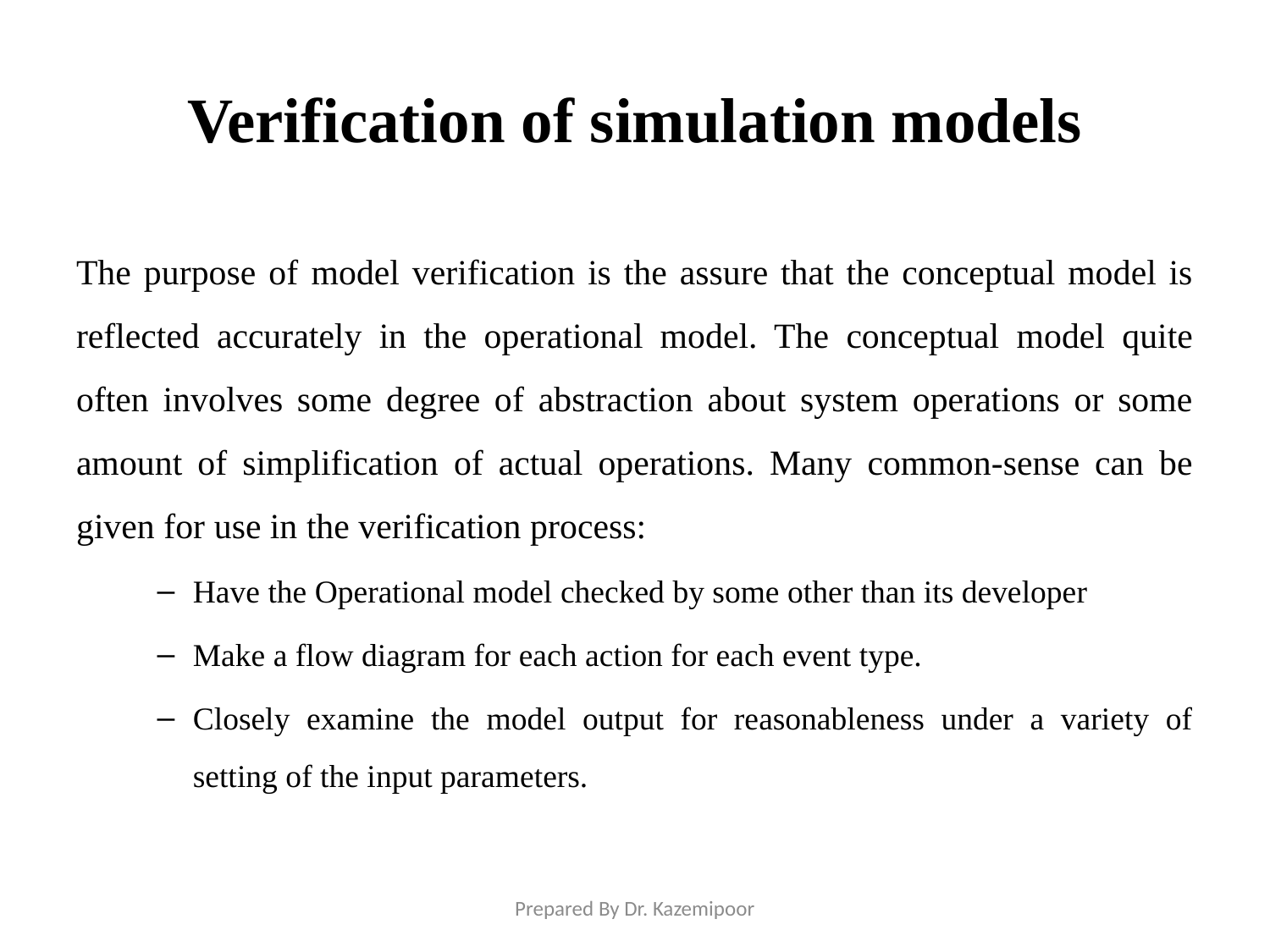

# Verification of simulation models
The purpose of model verification is the assure that the conceptual model is reflected accurately in the operational model. The conceptual model quite often involves some degree of abstraction about system operations or some amount of simplification of actual operations. Many common-sense can be given for use in the verification process:
Have the Operational model checked by some other than its developer
Make a flow diagram for each action for each event type.
Closely examine the model output for reasonableness under a variety of setting of the input parameters.
Prepared By Dr. Kazemipoor